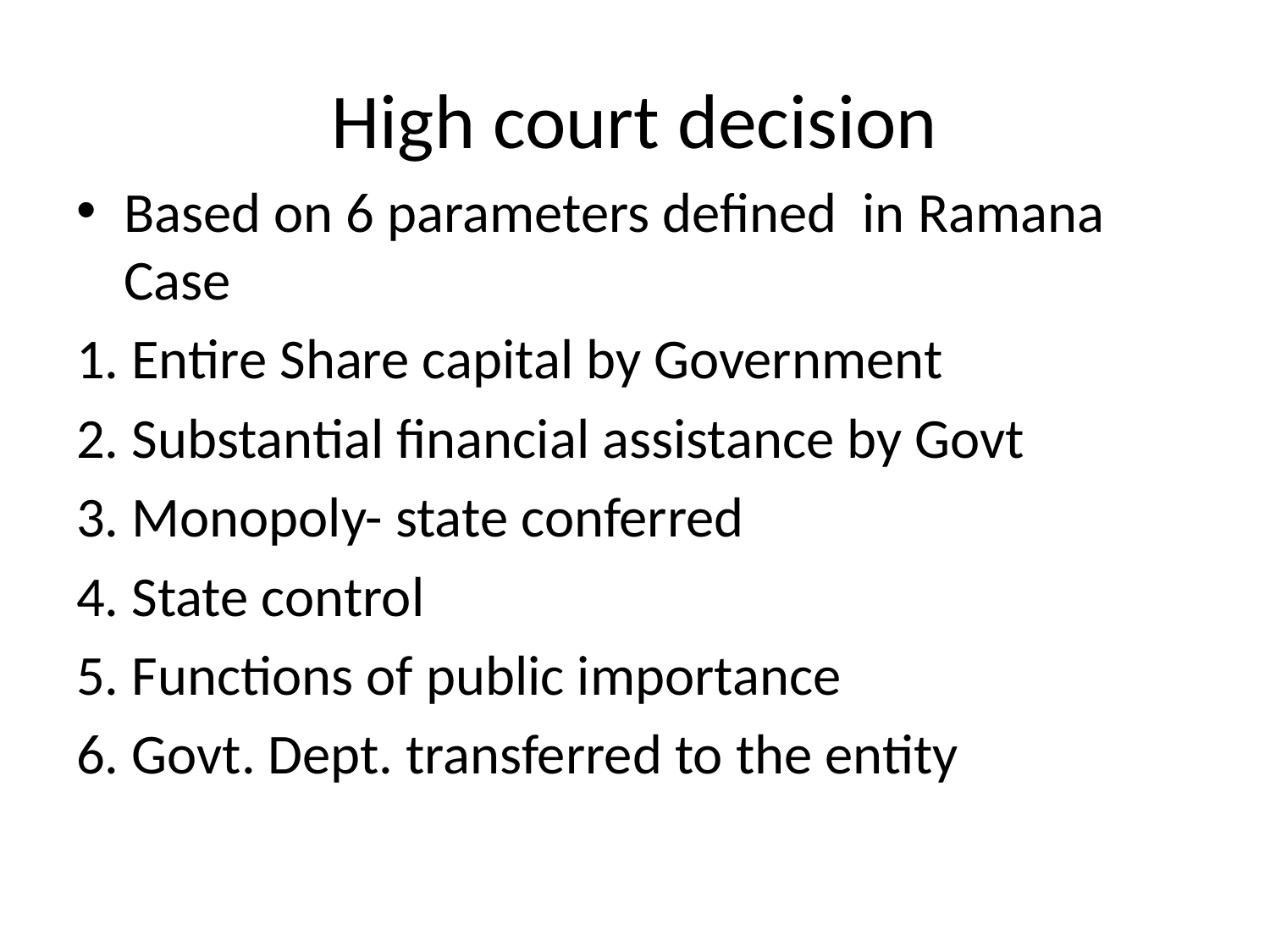

# High court decision
Based on 6 parameters defined  in Ramana Case
1. Entire Share capital by Government
2. Substantial financial assistance by Govt
3. Monopoly- state conferred
4. State control
5. Functions of public importance
6. Govt. Dept. transferred to the entity